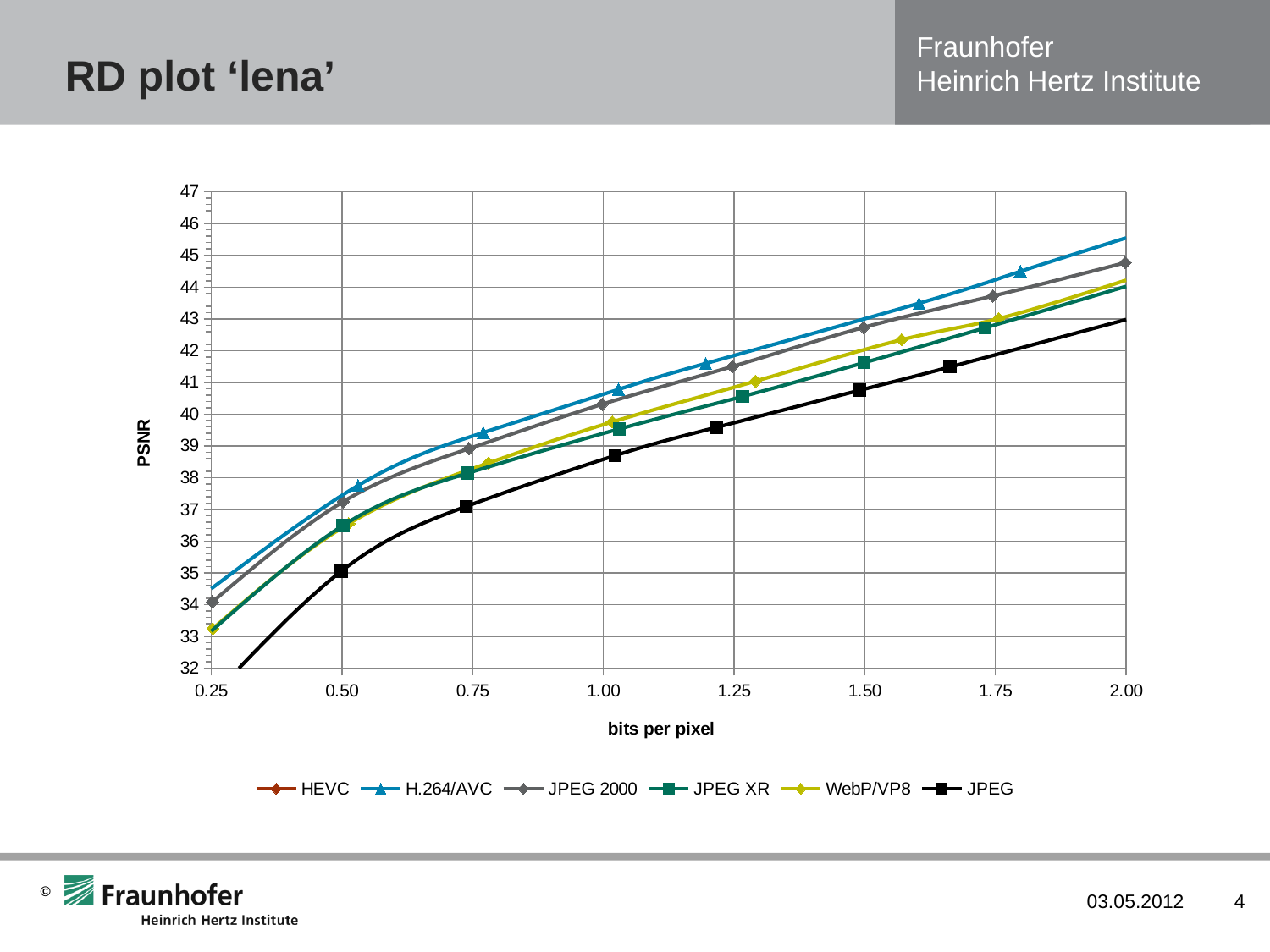

# RD plot ‘lena’

### Chart

| Category |  |  |  |  |  |  |
|---|---|---|---|---|---|---|
03.05.2012
4